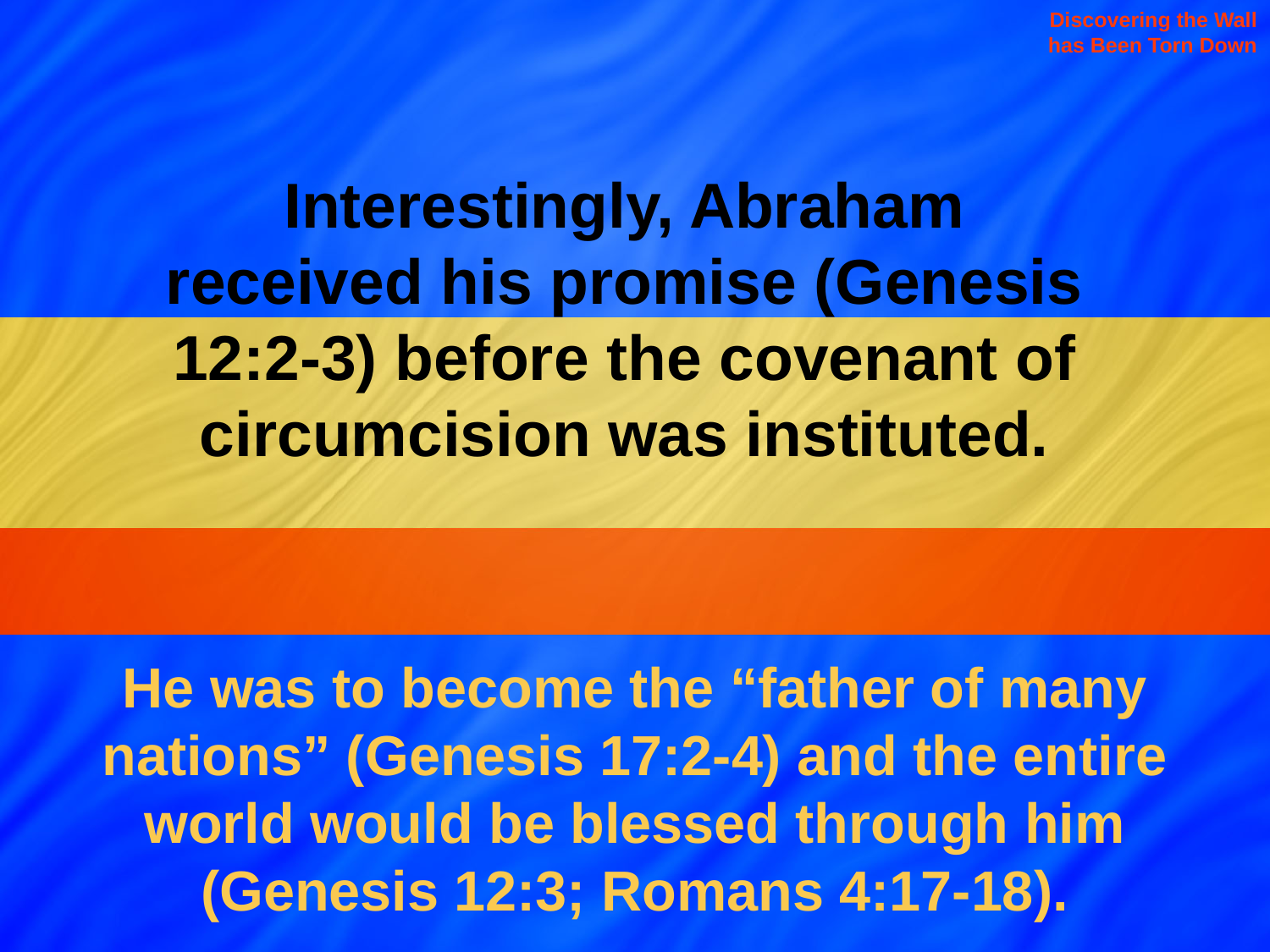

Discovering the Wall has Been Torn Down
Interestingly, Abraham received his promise (Genesis 12:2-3) before the covenant of circumcision was instituted.
He was to become the “father of many nations” (Genesis 17:2-4) and the entire world would be blessed through him (Genesis 12:3; Romans 4:17-18).